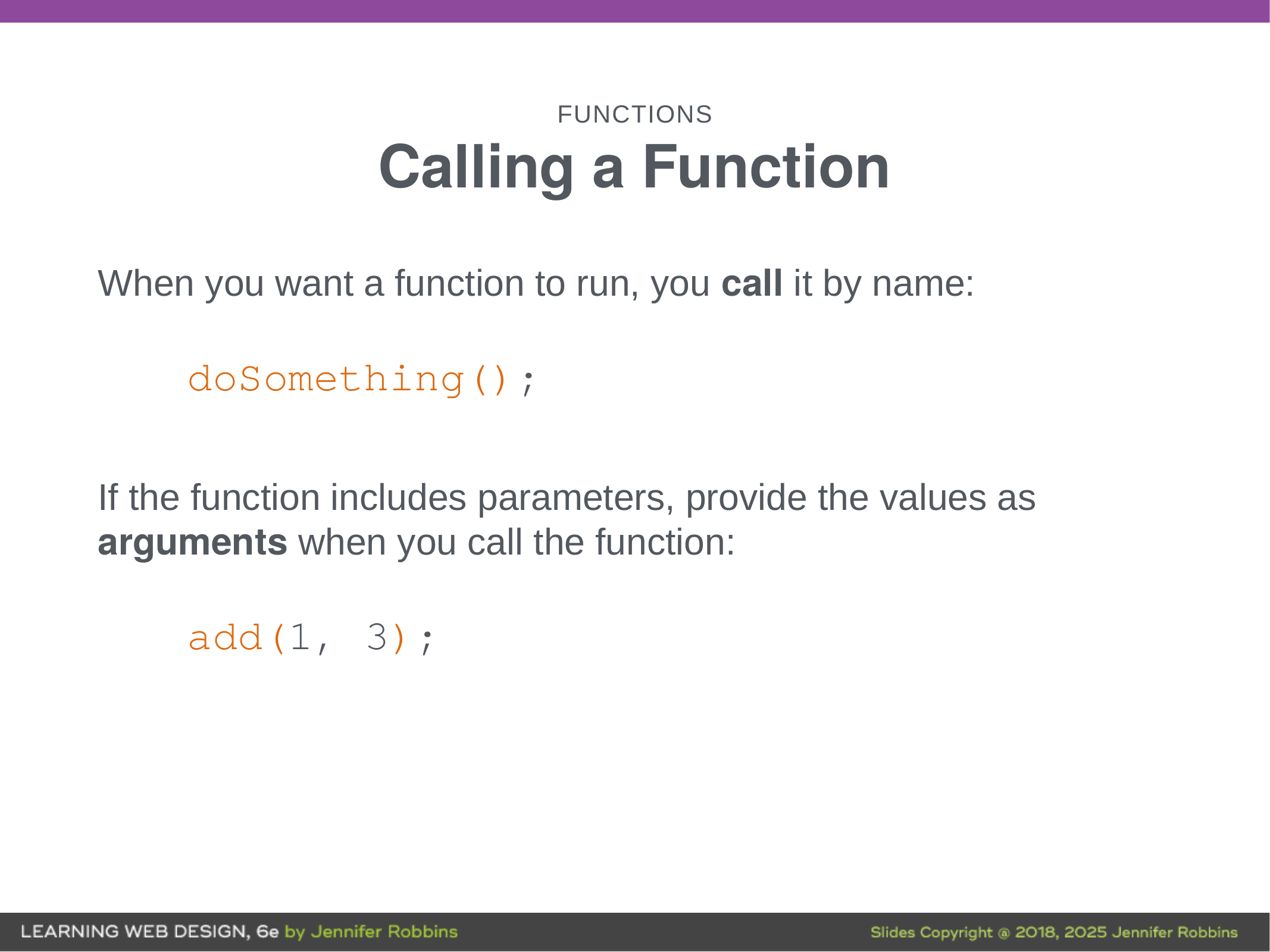

# FUNCTIONS
Calling a Function
When you want a function to run, you call it by name:
doSomething();
If the function includes parameters, provide the values as arguments when you call the function:
add(1, 3);